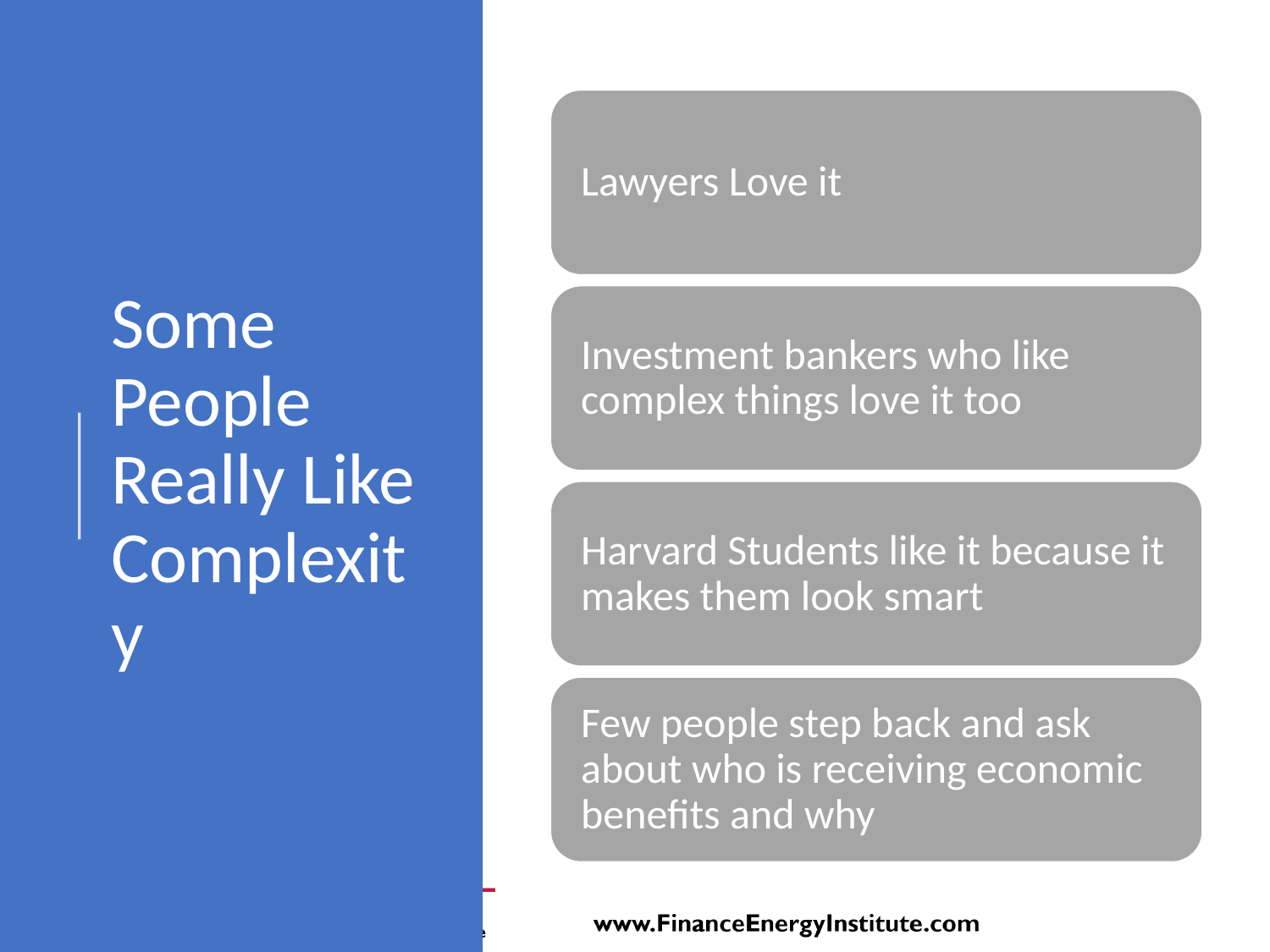

Lawyers Love it
Investment bankers who like complex things love it too
Harvard Students like it because it makes them look smart
Few people step back and ask about who is receiving economic benefits and why
# Some People Really Like Complexity